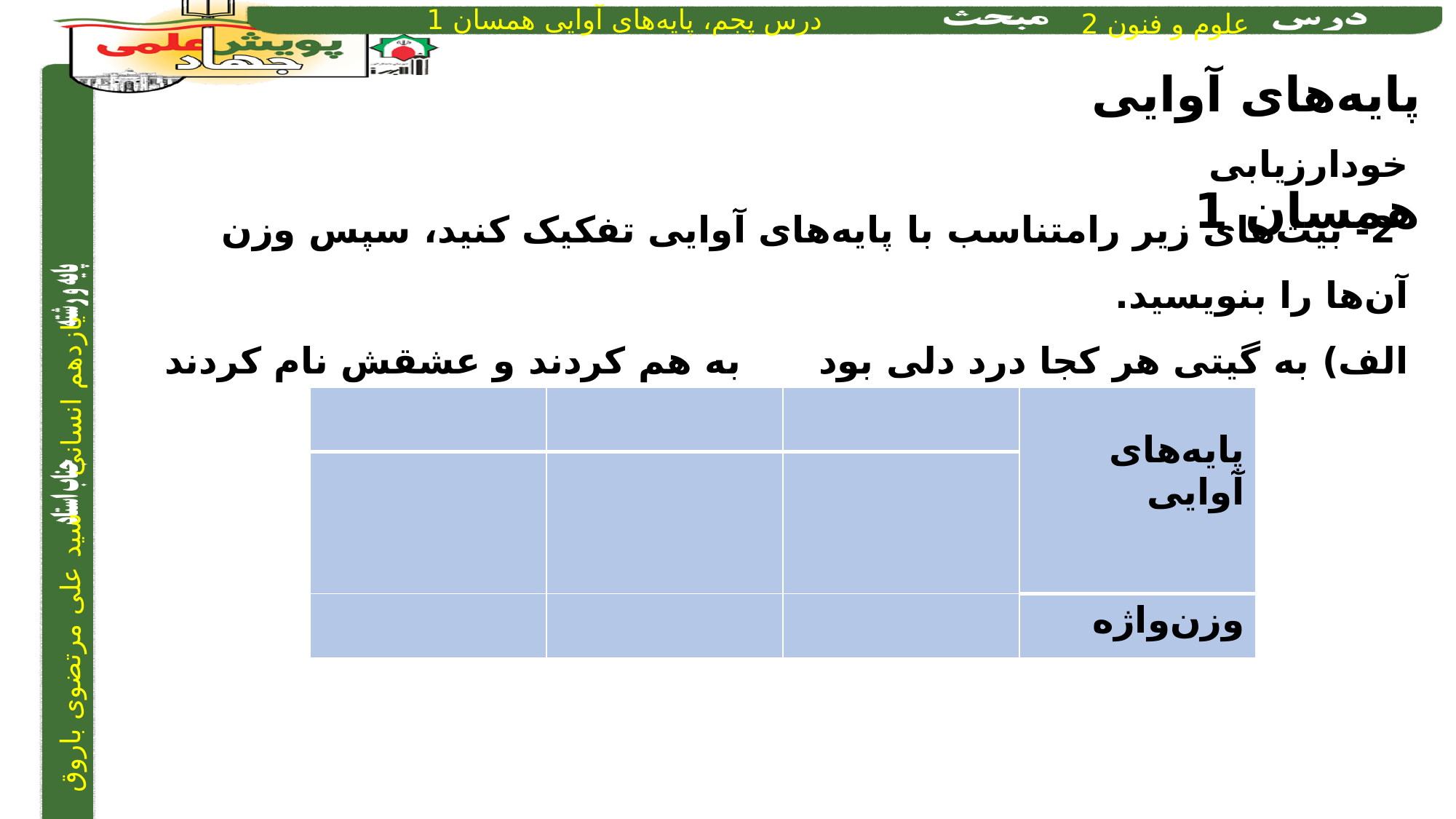

پایه‌های آوایی همسان 1
خودارزیابی
 2- بیت‌های زیر رامتناسب با پایه‌های آوایی تفکیک کنید، سپس وزن آن‌ها را بنویسید.
الف) به گیتی هر کجا درد دلی بود		 به هم کردند و عشقش نام کردند

|  |  |  | پایه‌های آوایی |
| --- | --- | --- | --- |
|  |  |  |  |
|  |  |  | وزن‌واژه |